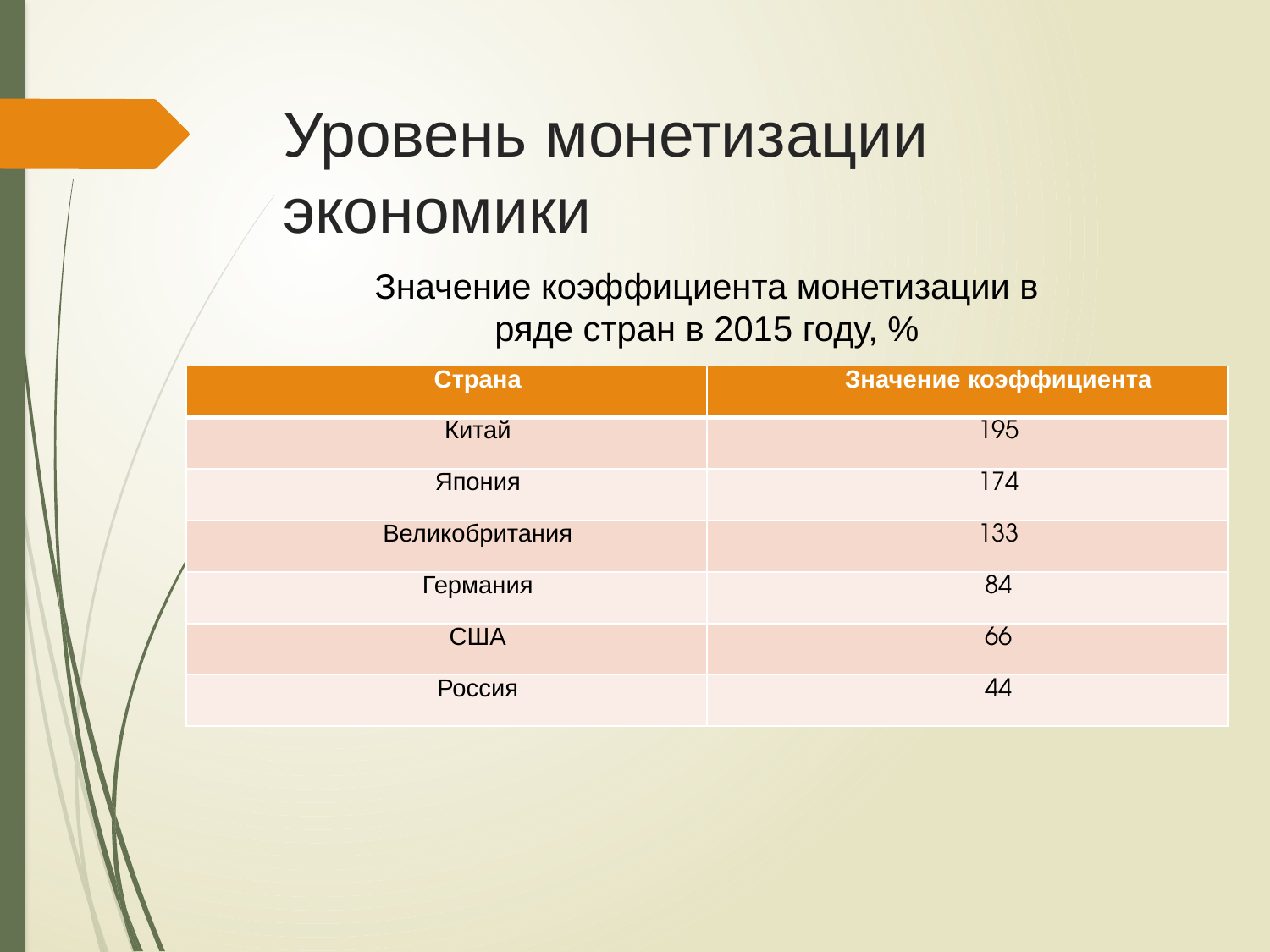

# Уровень монетизации экономики
Значение коэффициента монетизации в ряде стран в 2015 году, %
| Страна | Значение коэффициента |
| --- | --- |
| Китай | 195 |
| Япония | 174 |
| Великобритания | 133 |
| Германия | 84 |
| США | 66 |
| Россия | 44 |